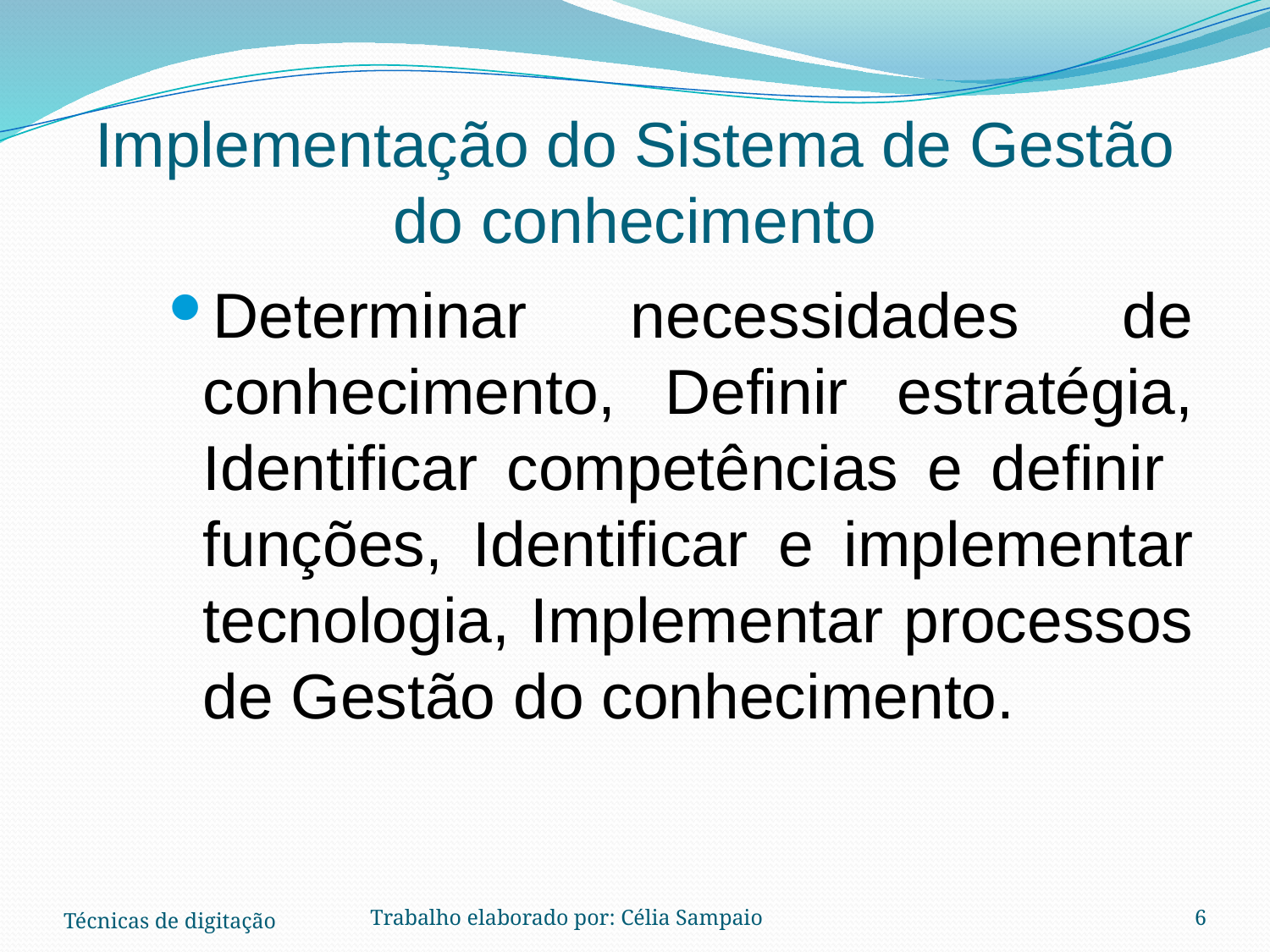

# Implementação do Sistema de Gestão do conhecimento
Determinar necessidades de conhecimento, Definir estratégia, Identificar competências e definir  funções, Identificar e implementar tecnologia, Implementar processos de Gestão do conhecimento.
Técnicas de digitação
Trabalho elaborado por: Célia Sampaio
6